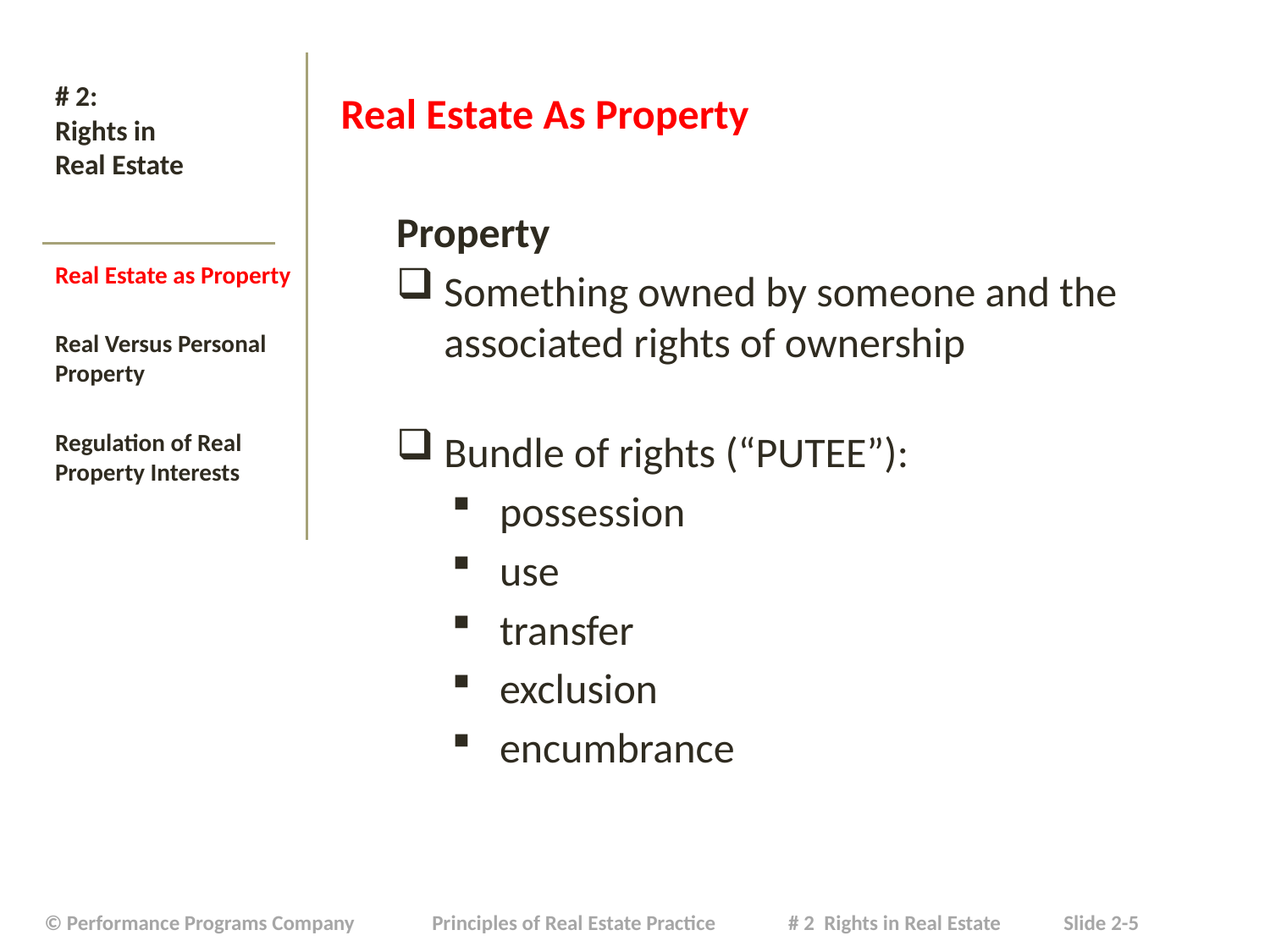

# # 2: Rights in Real Estate

Real Estate As Property

Property
Something owned by someone and the associated rights of ownership
Bundle of rights (“PUTEE”):
possession
use
transfer
exclusion
encumbrance

Real Estate as Property

Real Versus Personal Property

Regulation of Real Property Interests

| © Performance Programs Company Principles of Real Estate Practice # 2 Rights in Real Estate Slide 2-5 |
| --- |